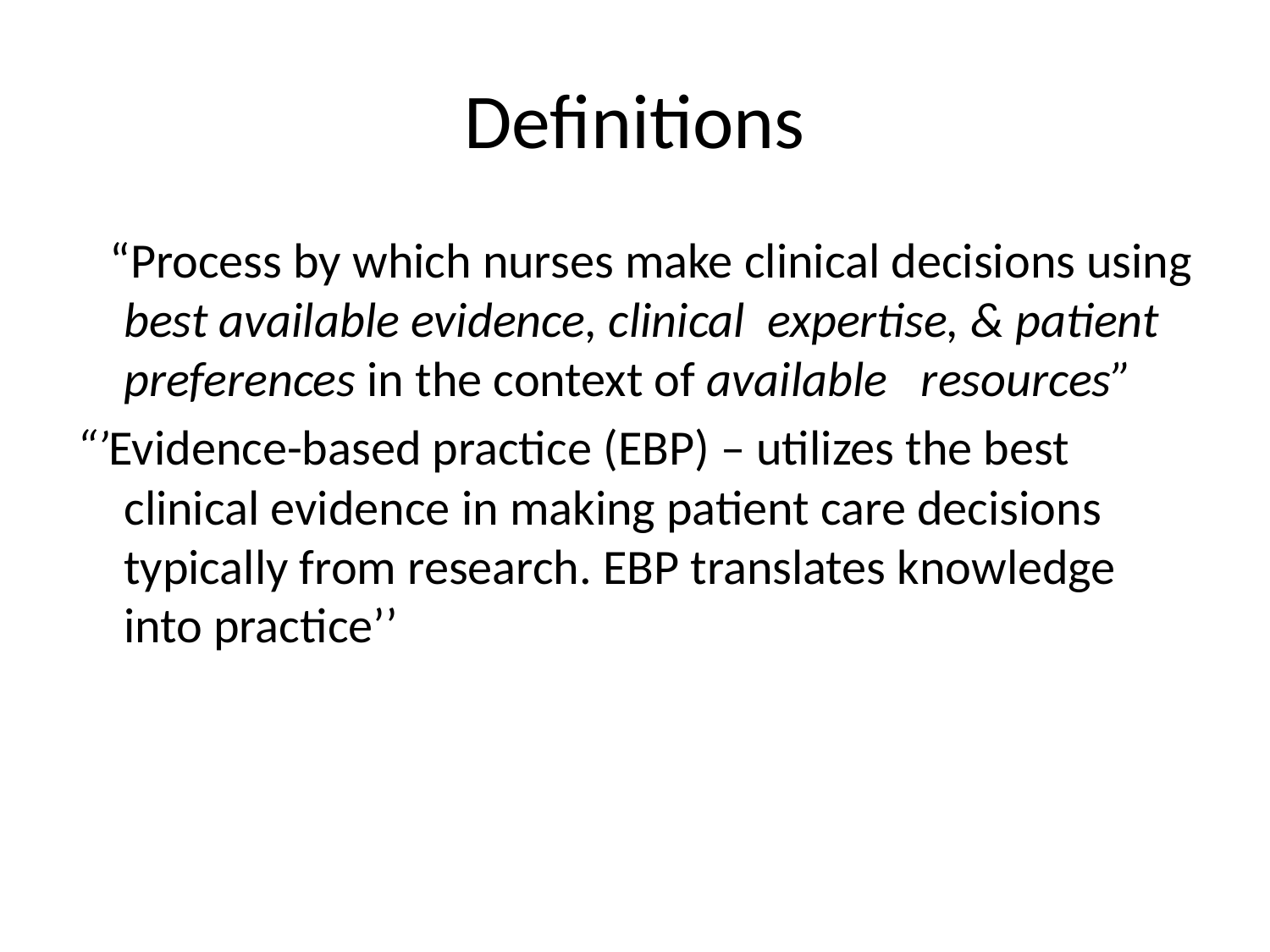

# Definitions
   “Process by which nurses make clinical decisions using best available evidence, clinical  expertise, & patient preferences in the context of available   resources”
“’Evidence-based practice (EBP) – utilizes the best clinical evidence in making patient care decisions typically from research. EBP translates knowledge into practice’’